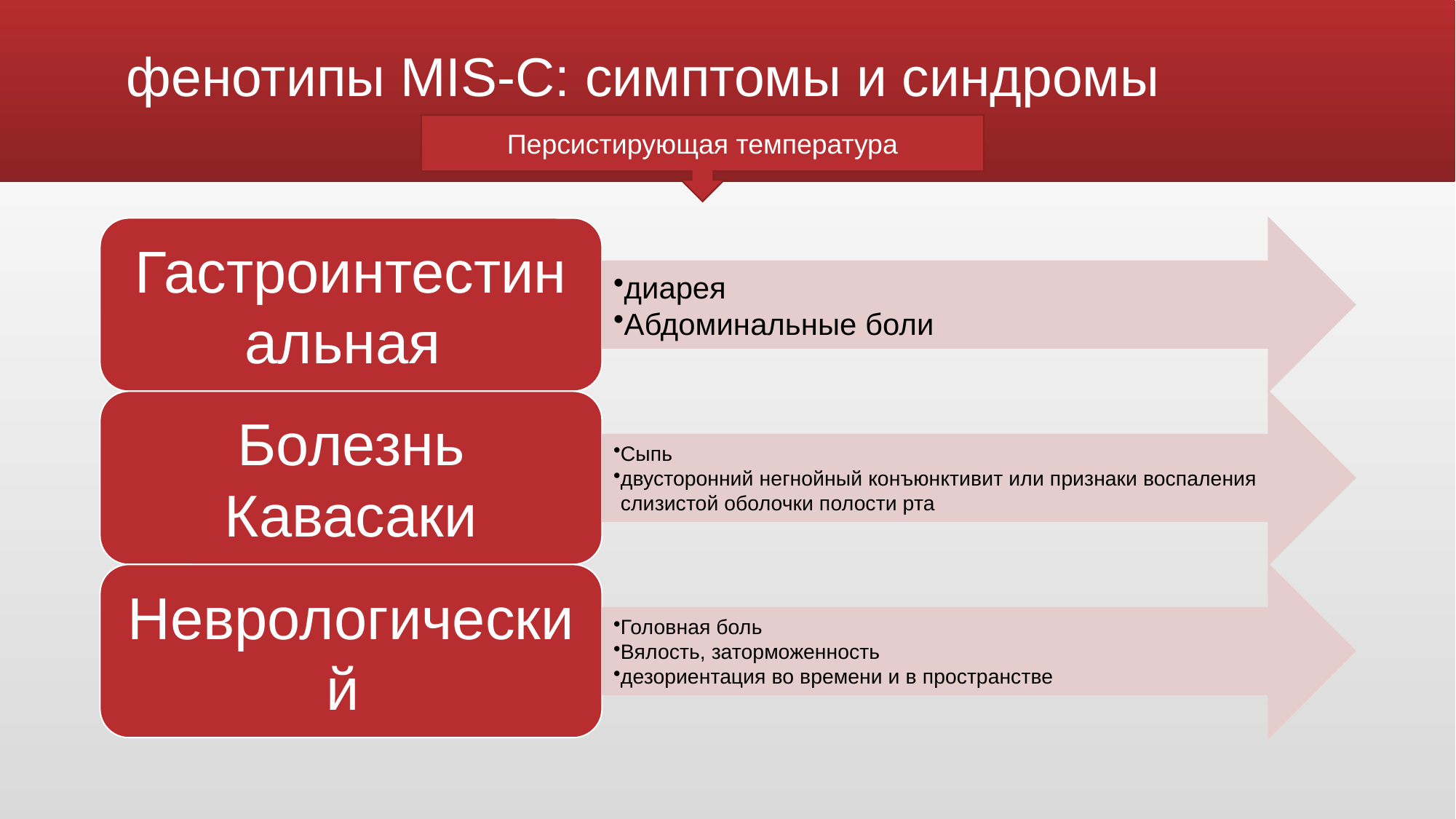

# фенотипы MIS-C: симптомы и синдромы
Персистирующая температура
Гастроинтестинальная
диарея
Абдоминальные боли
Неврологический
Головная боль
Болезнь Кавасаки
Сыпь
двусторонний негнойный конъюнктивит или признаки воспаления слизистой оболочки полости рта
Вялость, заторможенность
дезориентация во времени и в пространстве